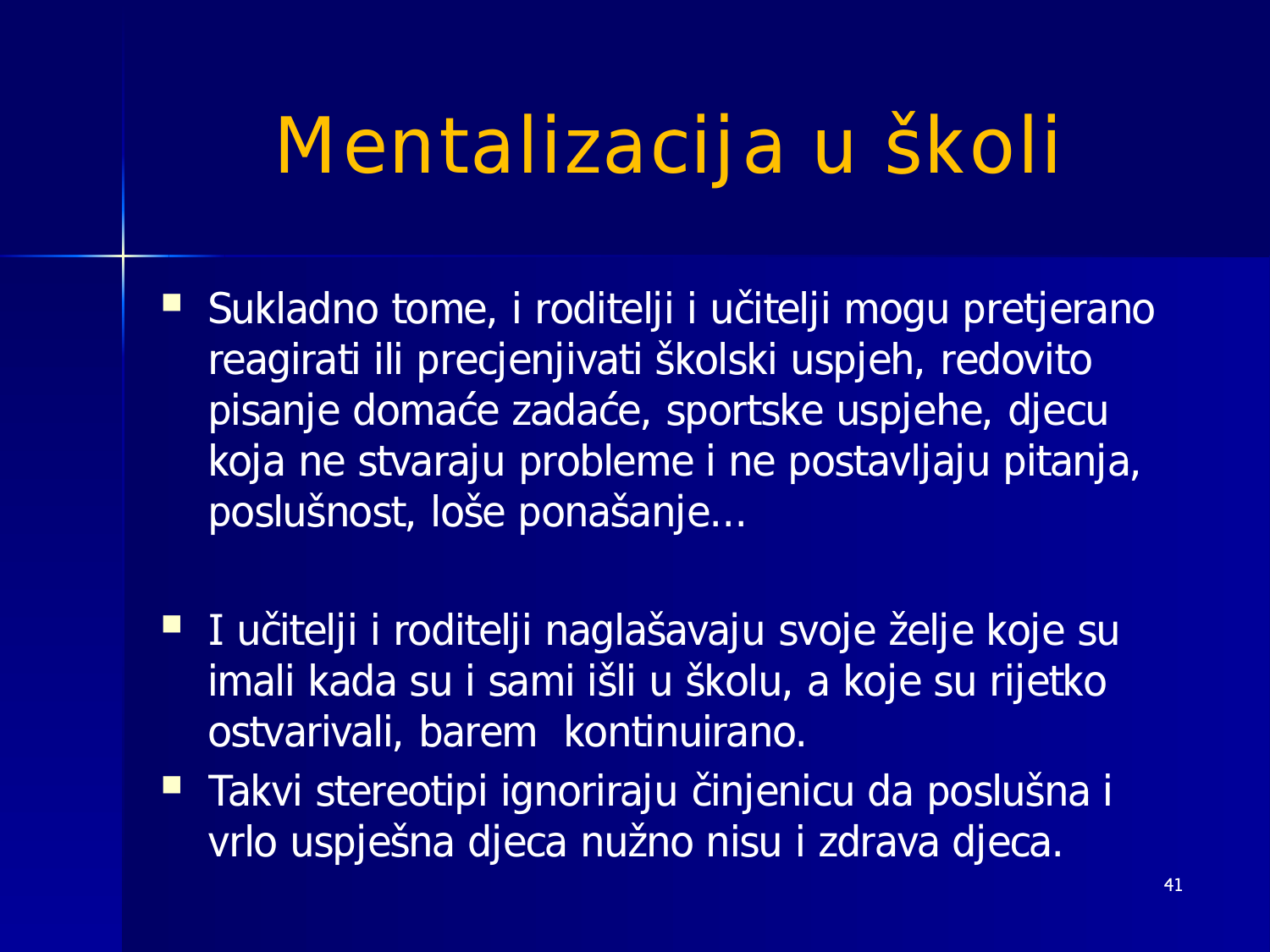

# Mentalizacija u školi
Sukladno tome, i roditelji i učitelji mogu pretjerano reagirati ili precjenjivati školski uspjeh, redovito pisanje domaće zadaće, sportske uspjehe, djecu koja ne stvaraju probleme i ne postavljaju pitanja, poslušnost, loše ponašanje...

I učitelji i roditelji naglašavaju svoje želje koje su imali kada su i sami išli u školu, a koje su rijetko ostvarivali, barem  kontinuirano.
Takvi stereotipi ignoriraju činjenicu da poslušna i vrlo uspješna djeca nužno nisu i zdrava djeca.
41